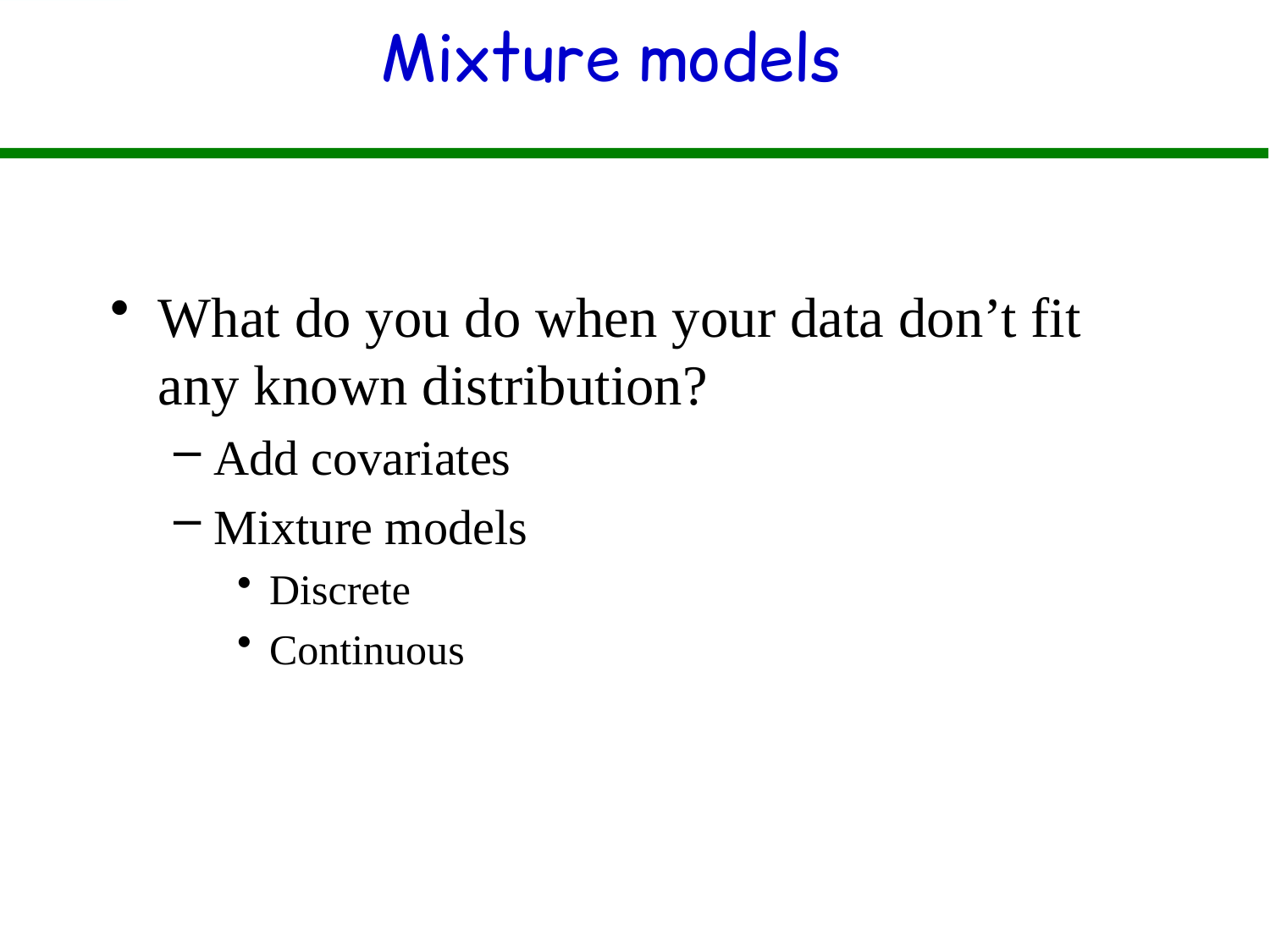

# Mixture models
What do you do when your data don’t fit any known distribution?
Add covariates
Mixture models
Discrete
Continuous